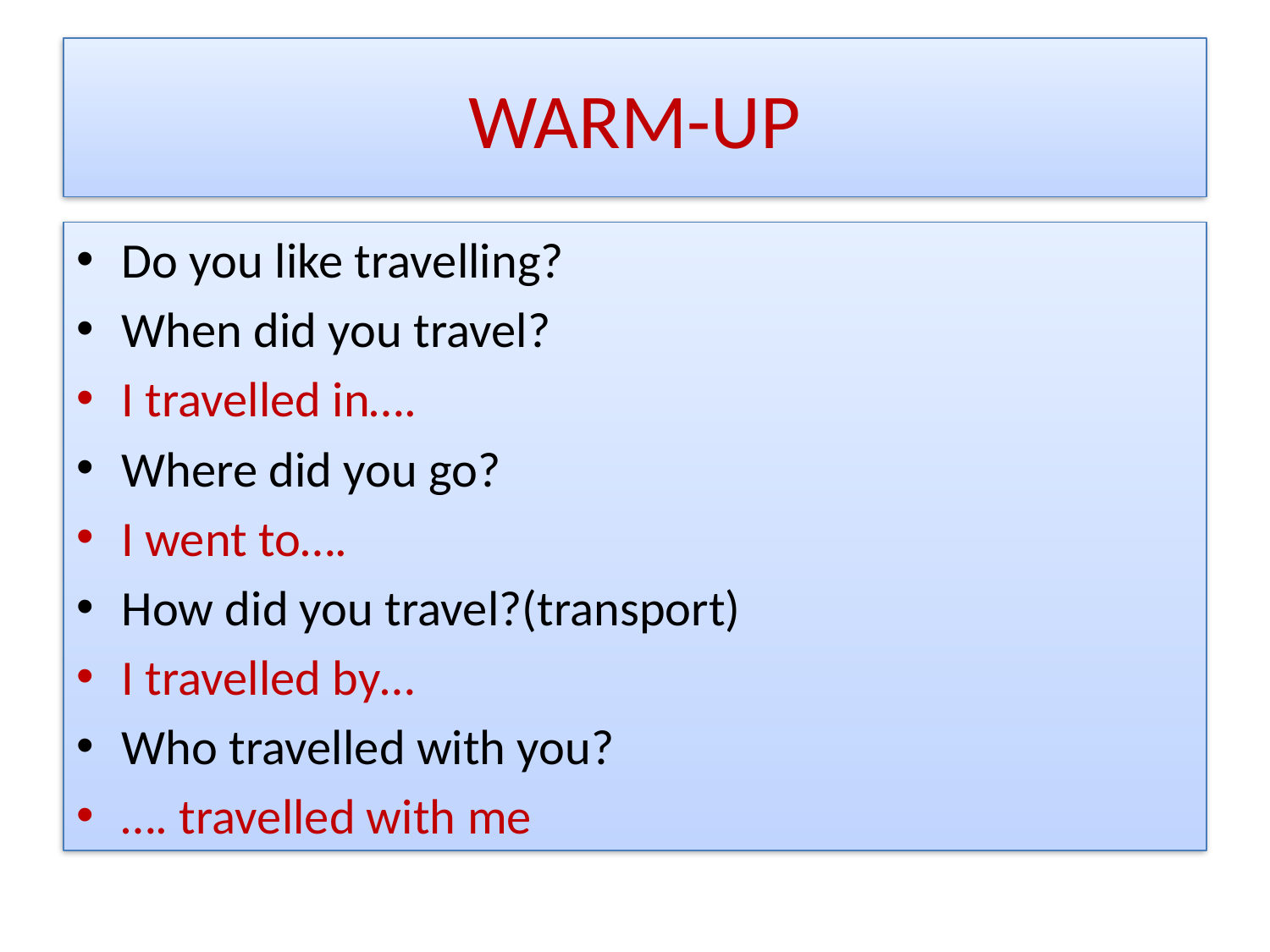

# WARM-UP
Do you like travelling?
When did you travel?
I travelled in….
Where did you go?
I went to….
How did you travel?(transport)
I travelled by…
Who travelled with you?
…. travelled with me